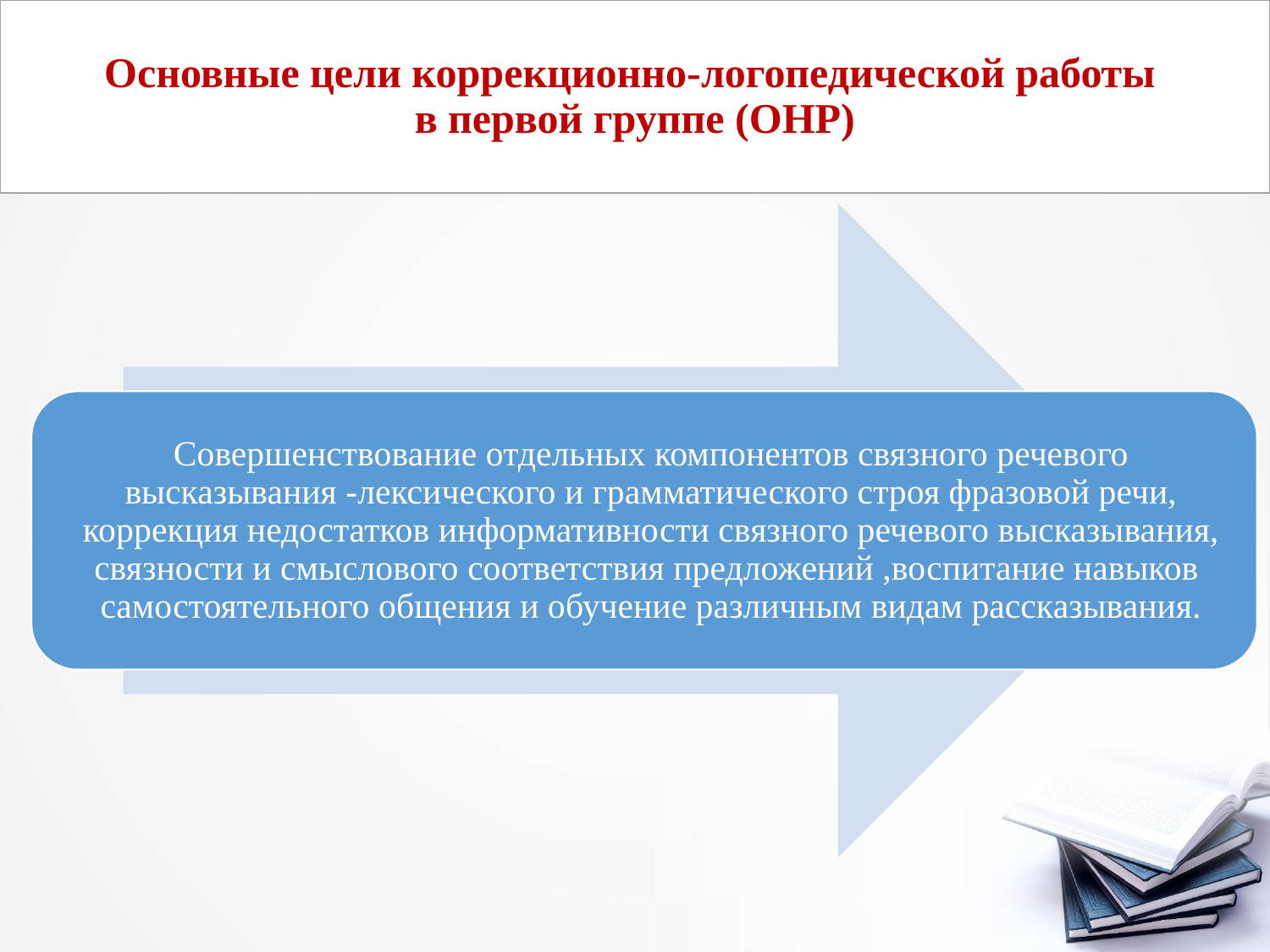

# Основные цели коррекционно-логопедической работы в первой группе (ОНР)
Совершенствование отдельных компонентов связного речевого высказывания -лексического и грамматического строя фразовой речи, коррекция недостатков информативности связного речевого высказывания, связности и смыслового соответствия предложений ,воспитание навыков  самостоятельного общения и обучение различным видам рассказывания.